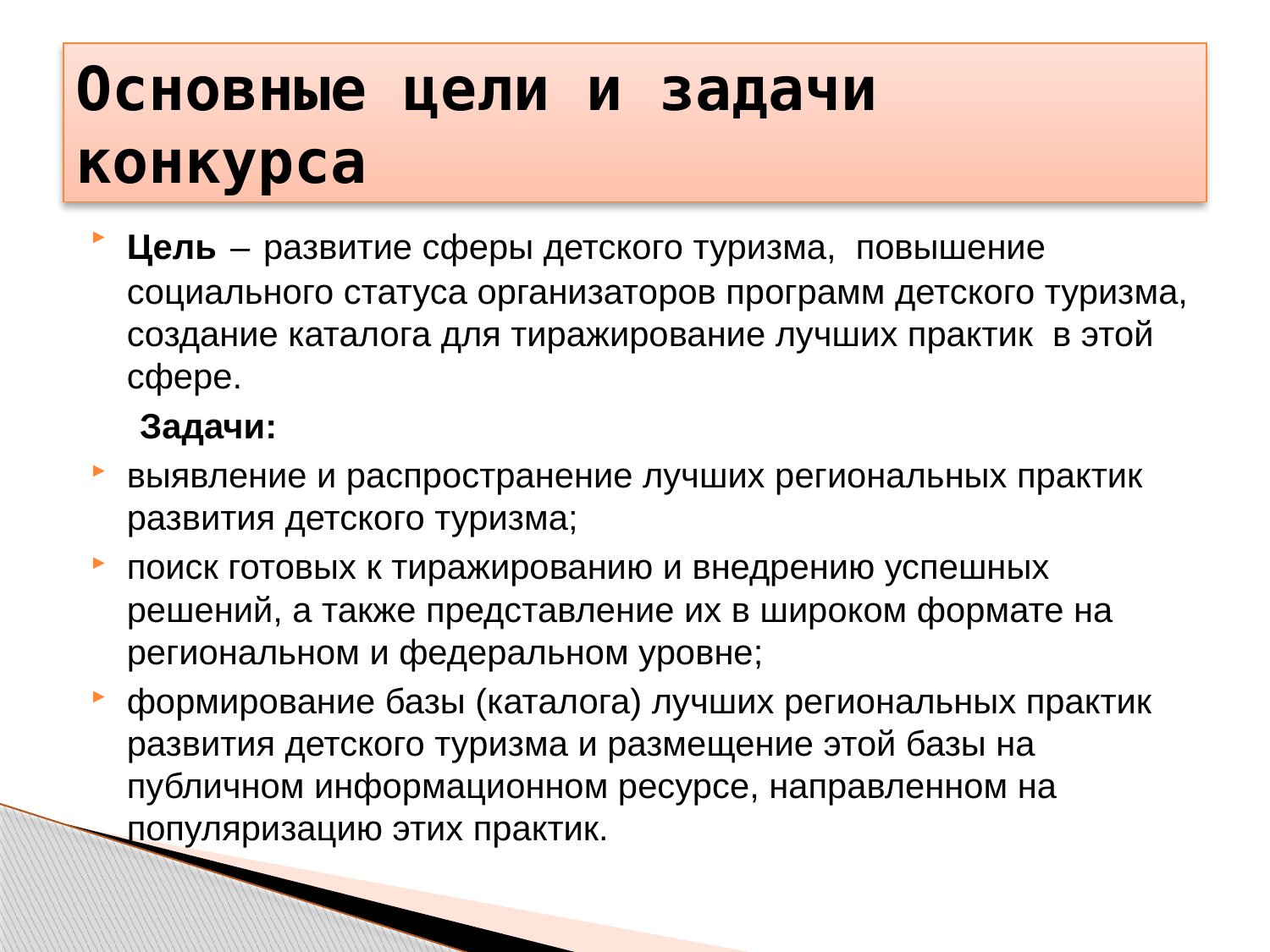

# Основные цели и задачи конкурса
Цель – развитие сферы детского туризма,  повышение социального статуса организаторов программ детского туризма, создание каталога для тиражирование лучших практик  в этой сфере.
     Задачи:
выявление и распространение лучших региональных практик развития детского туризма;
поиск готовых к тиражированию и внедрению успешных решений, а также представление их в широком формате на региональном и федеральном уровне;
формирование базы (каталога) лучших региональных практик развития детского туризма и размещение этой базы на публичном информационном ресурсе, направленном на популяризацию этих практик.